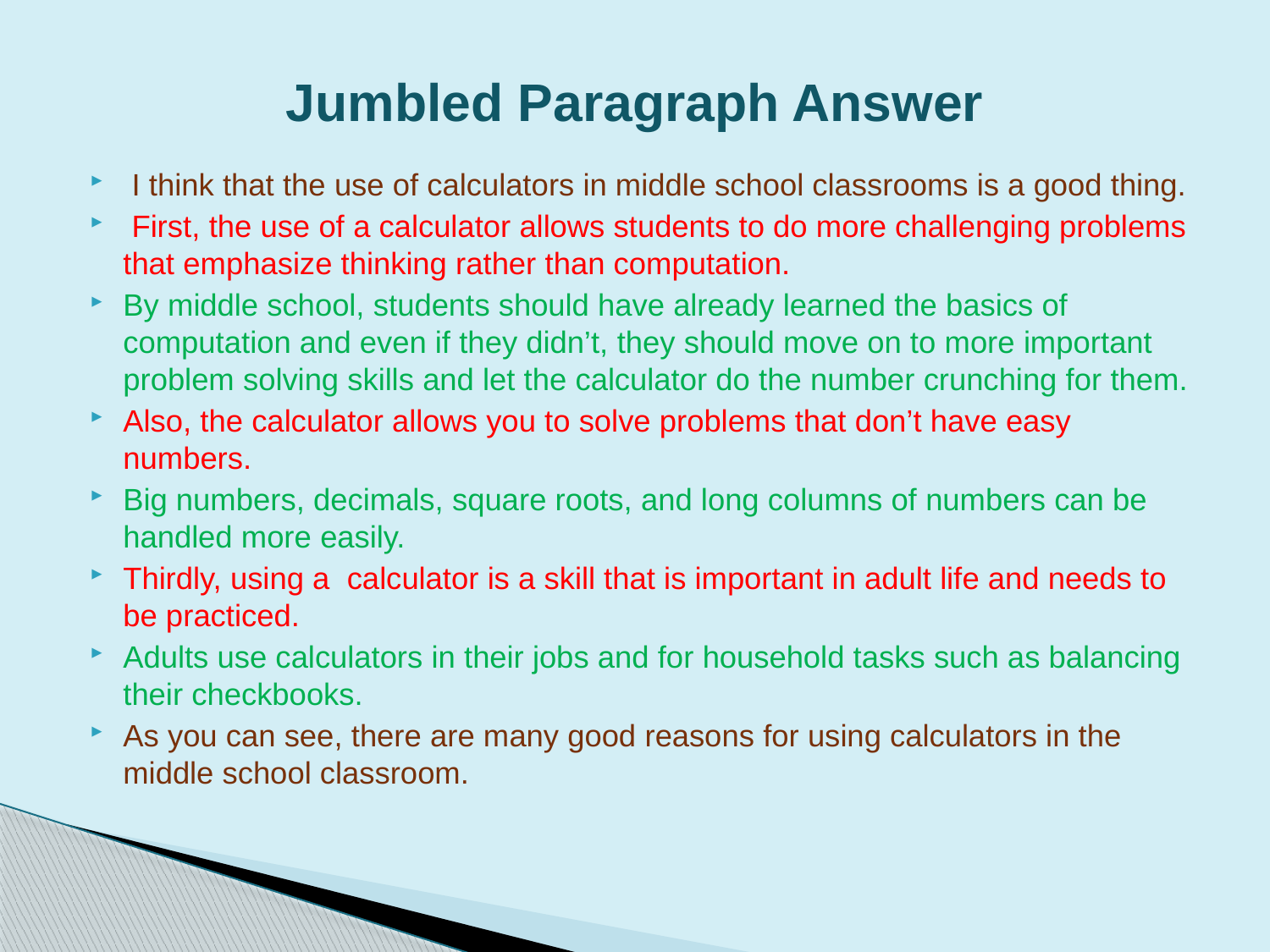

# Jumbled Paragraph Answer
 I think that the use of calculators in middle school classrooms is a good thing.
 First, the use of a calculator allows students to do more challenging problems that emphasize thinking rather than computation.
By middle school, students should have already learned the basics of computation and even if they didn’t, they should move on to more important problem solving skills and let the calculator do the number crunching for them.
Also, the calculator allows you to solve problems that don’t have easy numbers.
Big numbers, decimals, square roots, and long columns of numbers can be handled more easily.
Thirdly, using a  calculator is a skill that is important in adult life and needs to be practiced.
Adults use calculators in their jobs and for household tasks such as balancing their checkbooks.
As you can see, there are many good reasons for using calculators in the middle school classroom.